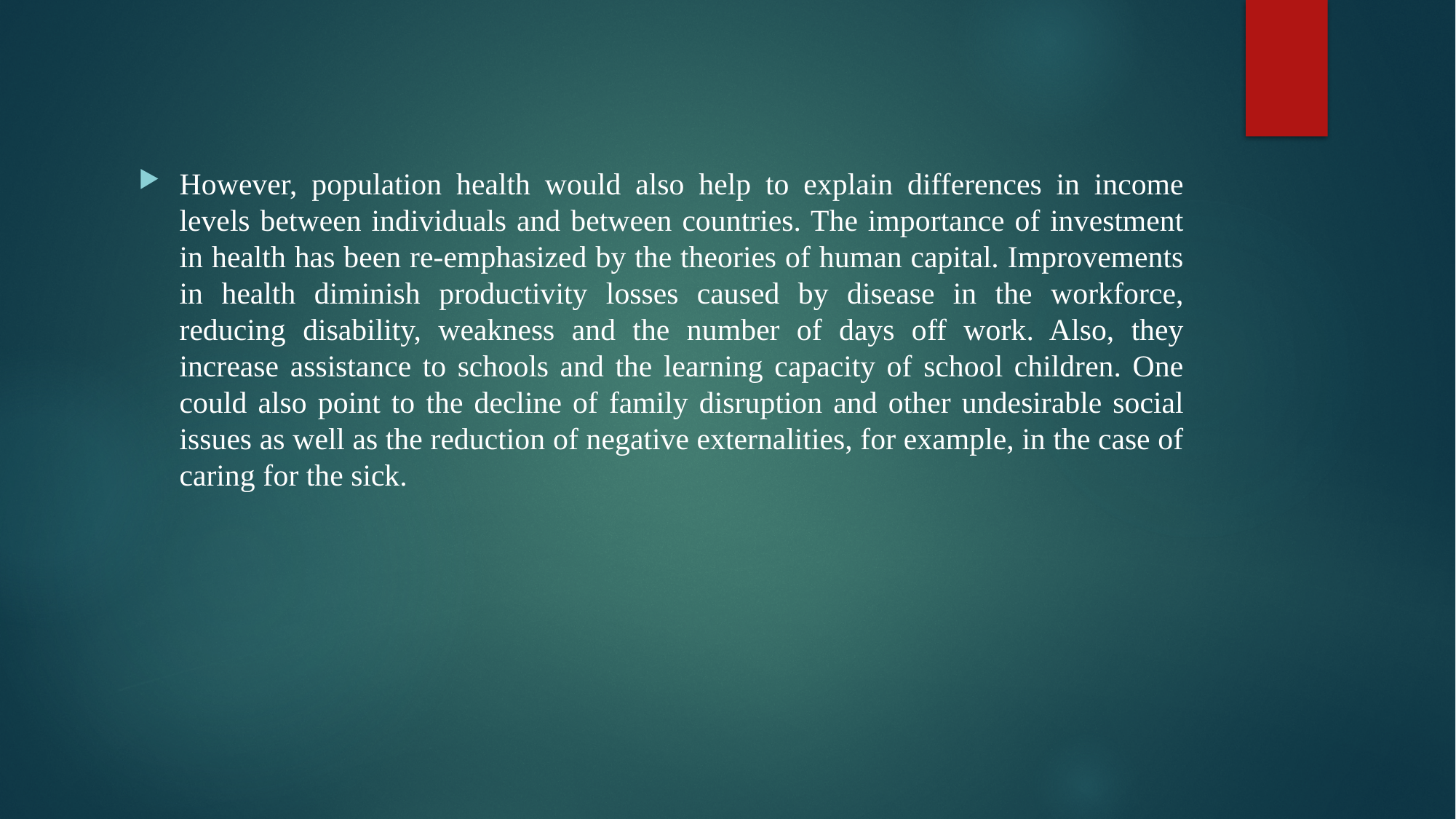

However, population health would also help to explain differences in income levels between individuals and between countries. The importance of investment in health has been re-emphasized by the theories of human capital. Improvements in health diminish productivity losses caused by disease in the workforce, reducing disability, weakness and the number of days off work. Also, they increase assistance to schools and the learning capacity of school children. One could also point to the decline of family disruption and other undesirable social issues as well as the reduction of negative externalities, for example, in the case of caring for the sick.